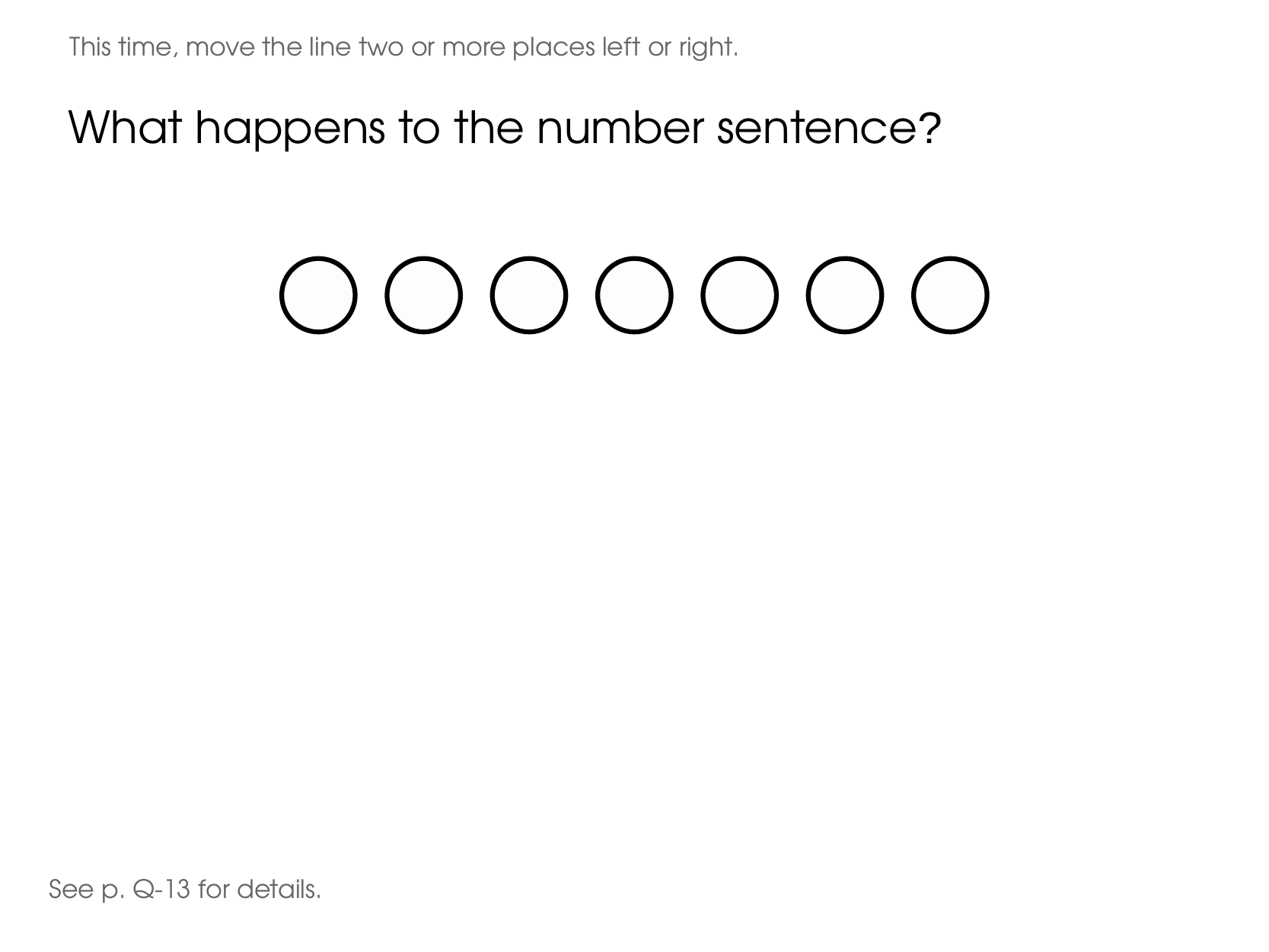

This time, move the line two or more places left or right.
What happens to the number sentence?

See p. Q-13 for details.